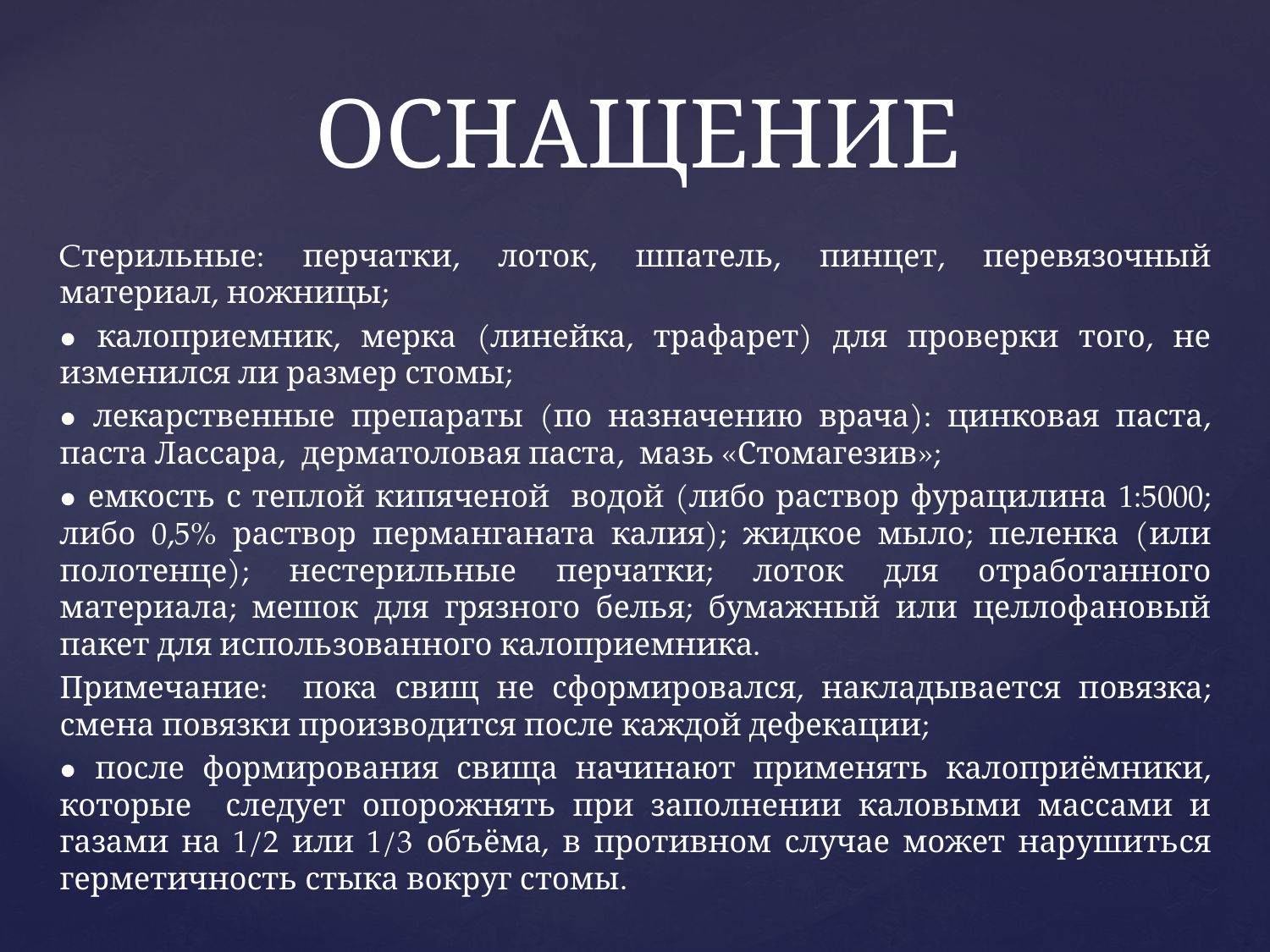

# ОСНАЩЕНИЕ
Cтерильные: перчатки, лоток, шпатель, пинцет, перевязочный материал, ножницы;
• калоприемник, мерка (линейка, трафарет) для проверки того, не изменился ли размер стомы;
• лекарственные препараты (по назначению врача): цинковая паста, паста Лассара,  дерматоловая паста,  мазь «Стомагезив»;
• емкость с теплой кипяченой  водой (либо раствор фурацилина 1:5000; либо 0,5% раствор перманганата калия); жидкое мыло; пеленка (или полотенце); нестерильные перчатки; лоток для отработанного материала; мешок для грязного белья; бумажный или целлофановый пакет для использованного калоприемника.
Примечание:  пока свищ не сформировался, накладывается повязка; смена повязки производится после каждой дефекации;
• после формирования свища начинают применять калоприёмники, которые  следует опорожнять при заполнении каловыми массами и газами на 1/2 или 1/3 объёма, в противном случае может нарушиться герметичность стыка вокруг стомы.